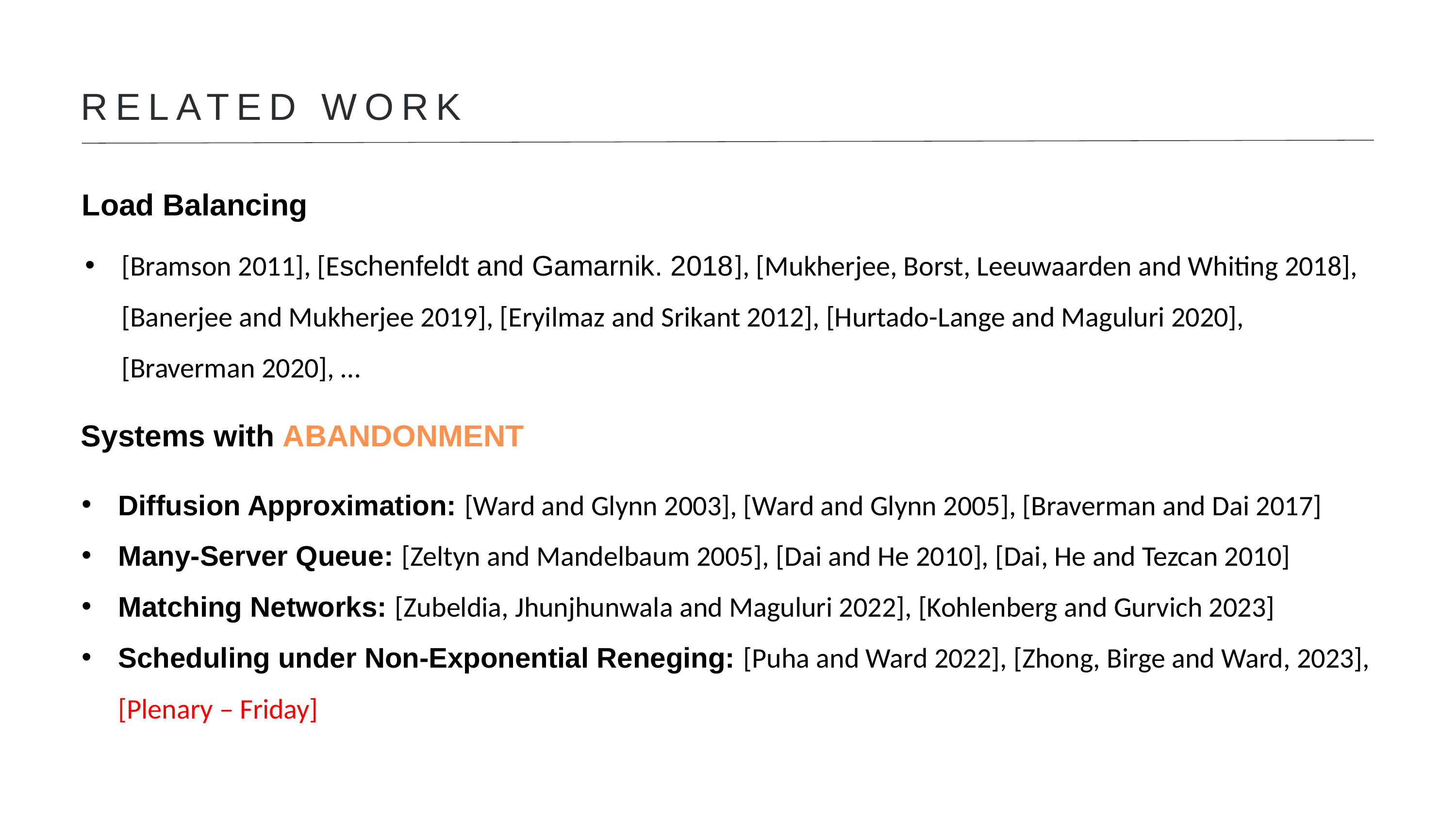

RELATED WORK

Load Balancing
[Bramson 2011], [Eschenfeldt and Gamarnik. 2018], [Mukherjee, Borst, Leeuwaarden and Whiting 2018], [Banerjee and Mukherjee 2019], [Eryilmaz and Srikant 2012], [Hurtado-Lange and Maguluri 2020], [Braverman 2020], …
Systems with ABANDONMENT
Diffusion Approximation: [Ward and Glynn 2003], [Ward and Glynn 2005], [Braverman and Dai 2017]
Many-Server Queue: [Zeltyn and Mandelbaum 2005], [Dai and He 2010], [Dai, He and Tezcan 2010]
Matching Networks: [Zubeldia, Jhunjhunwala and Maguluri 2022], [Kohlenberg and Gurvich 2023]
Scheduling under Non-Exponential Reneging: [Puha and Ward 2022], [Zhong, Birge and Ward, 2023], [Plenary – Friday]